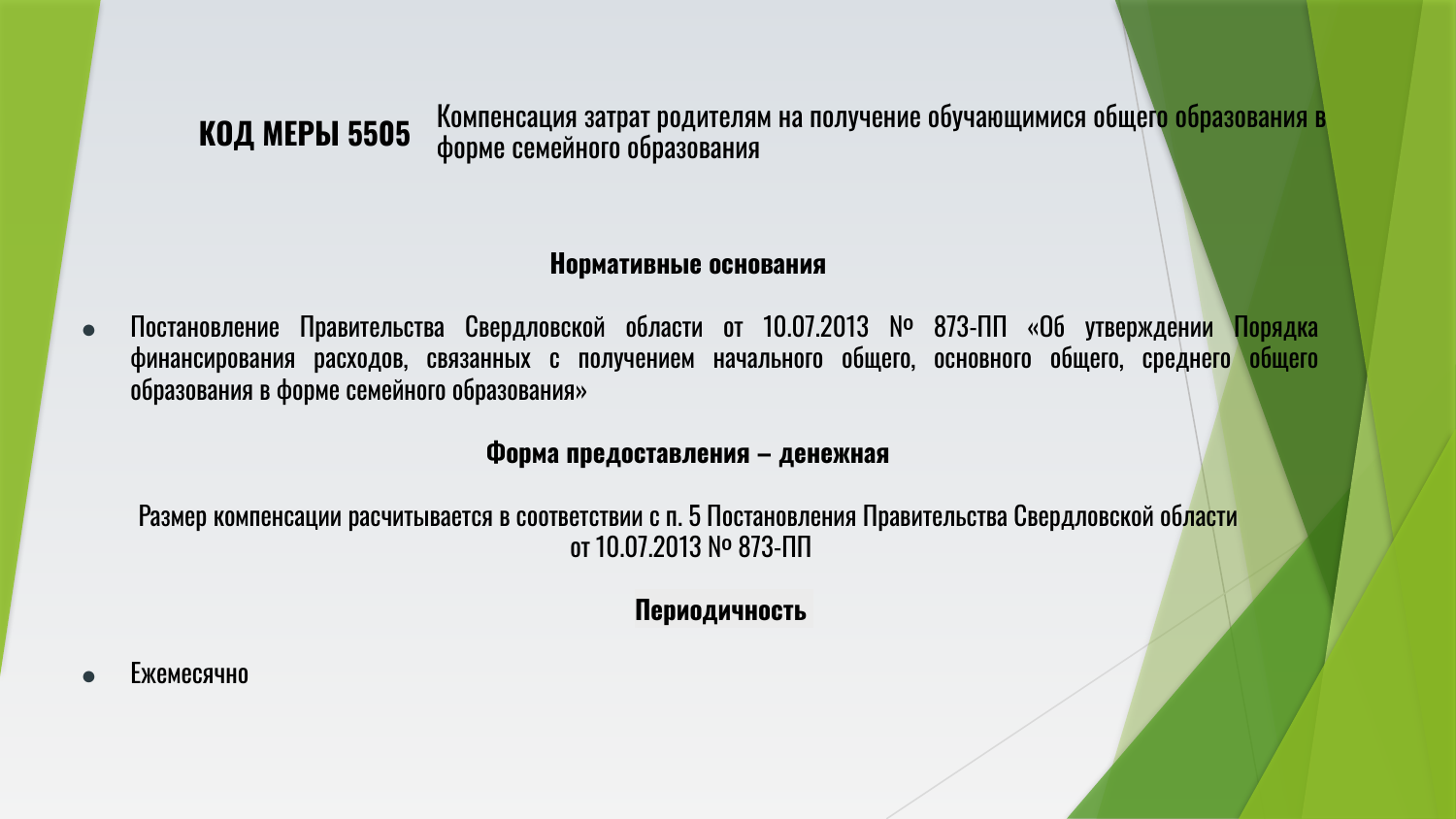

КОД МЕРЫ 5505
# Компенсация затрат родителям на получение обучающимися общего образования в форме семейного образования
Нормативные основания

Постановление Правительства Свердловской области от 10.07.2013 № 873-ПП «Об утверждении Порядка финансирования расходов, связанных с получением начального общего, основного общего, среднего общего образования в форме семейного образования»

Форма предоставления – денежная

Размер компенсации расчитывается в соответствии с п. 5 Постановления Правительства Свердловской области
 от 10.07.2013 № 873-ПП

Периодичность

Ежемесячно